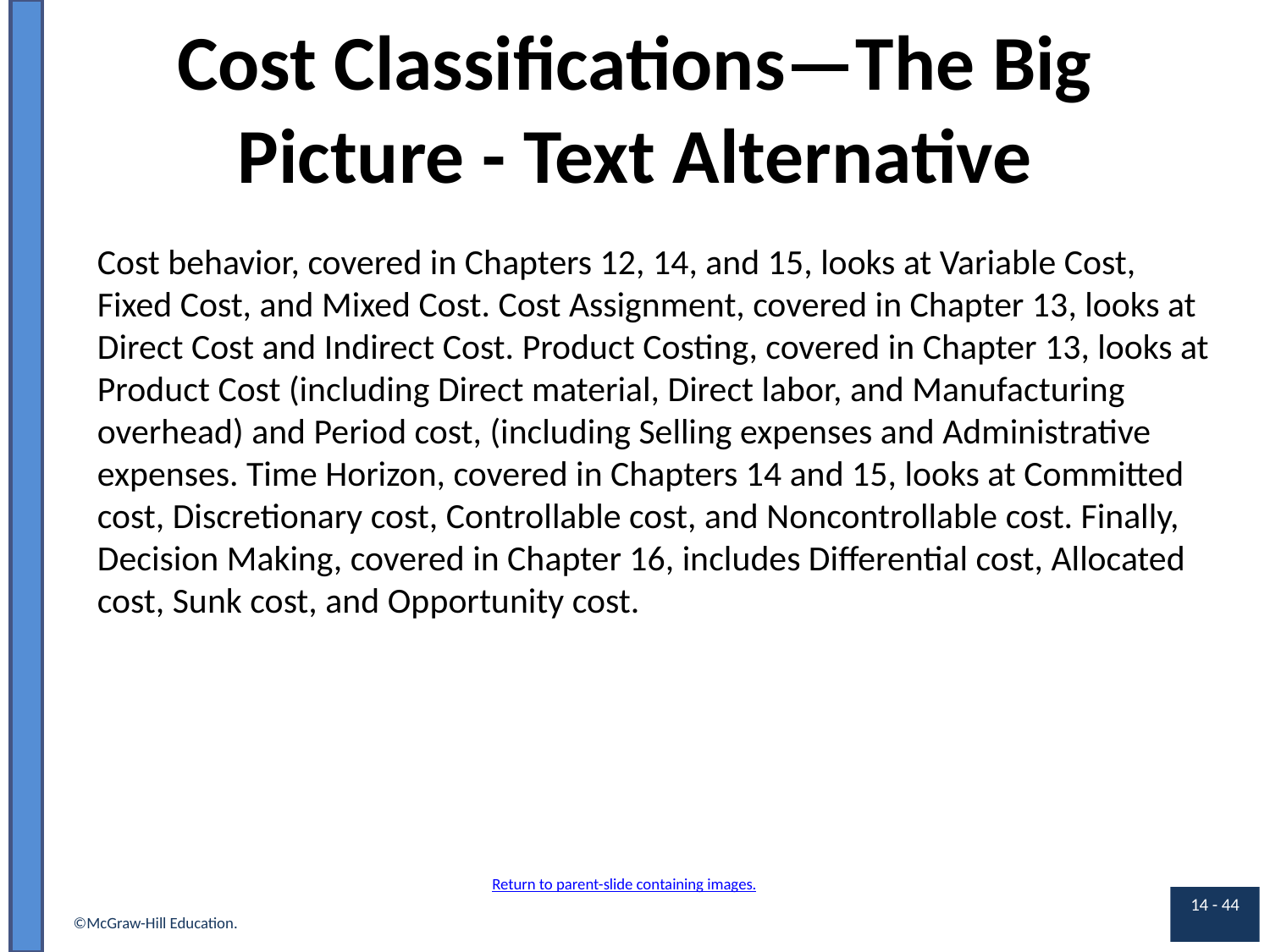

# Cost Classifications—The Big Picture - Text Alternative
Cost behavior, covered in Chapters 12, 14, and 15, looks at Variable Cost, Fixed Cost, and Mixed Cost. Cost Assignment, covered in Chapter 13, looks at Direct Cost and Indirect Cost. Product Costing, covered in Chapter 13, looks at Product Cost (including Direct material, Direct labor, and Manufacturing overhead) and Period cost, (including Selling expenses and Administrative expenses. Time Horizon, covered in Chapters 14 and 15, looks at Committed cost, Discretionary cost, Controllable cost, and Noncontrollable cost. Finally, Decision Making, covered in Chapter 16, includes Differential cost, Allocated cost, Sunk cost, and Opportunity cost.
Return to parent-slide containing images.